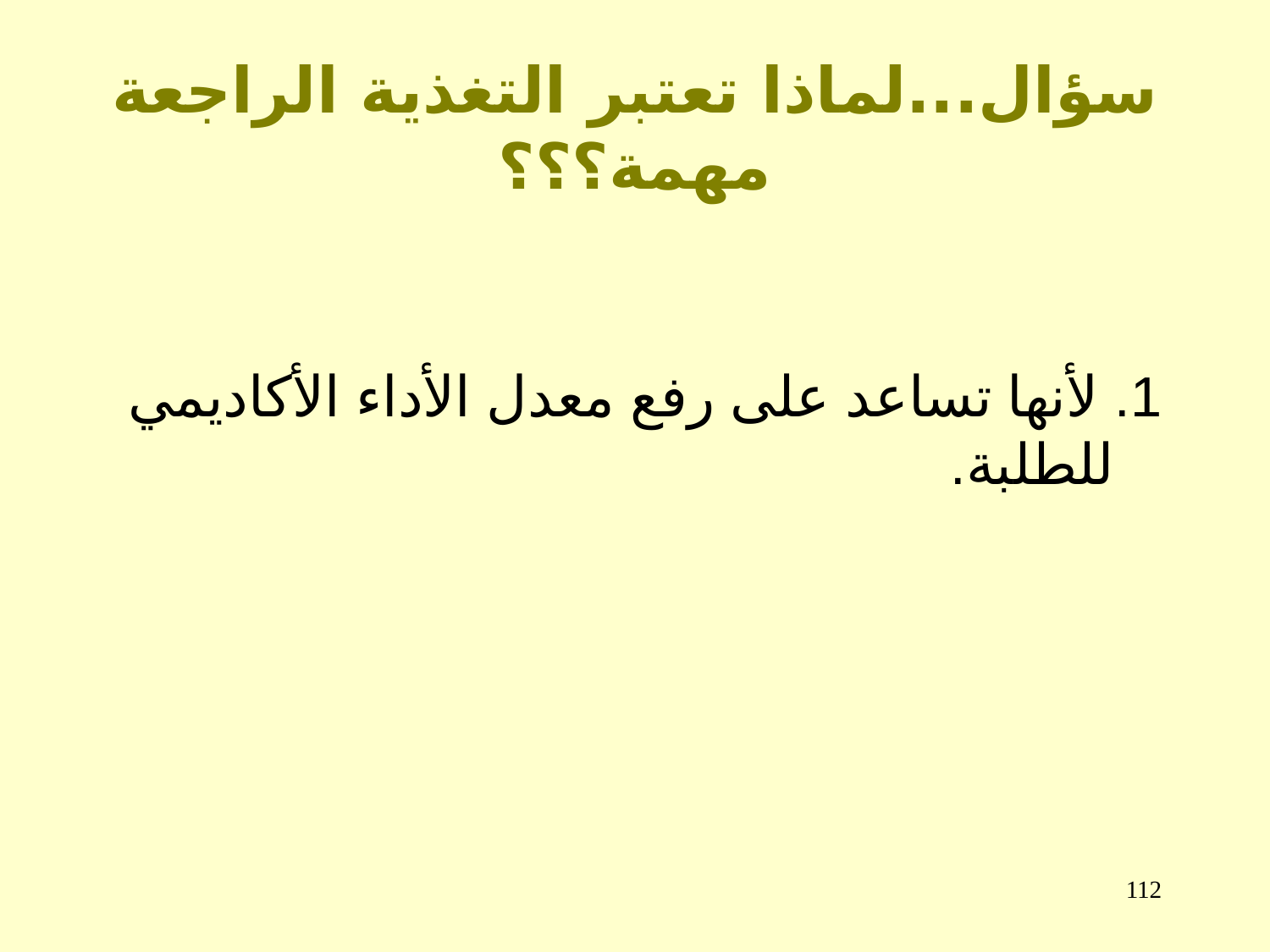

# سؤال...لماذا تعتبر التغذية الراجعة مهمة؟؟؟

1. لأنها تساعد على رفع معدل الأداء الأكاديمي للطلبة.
112